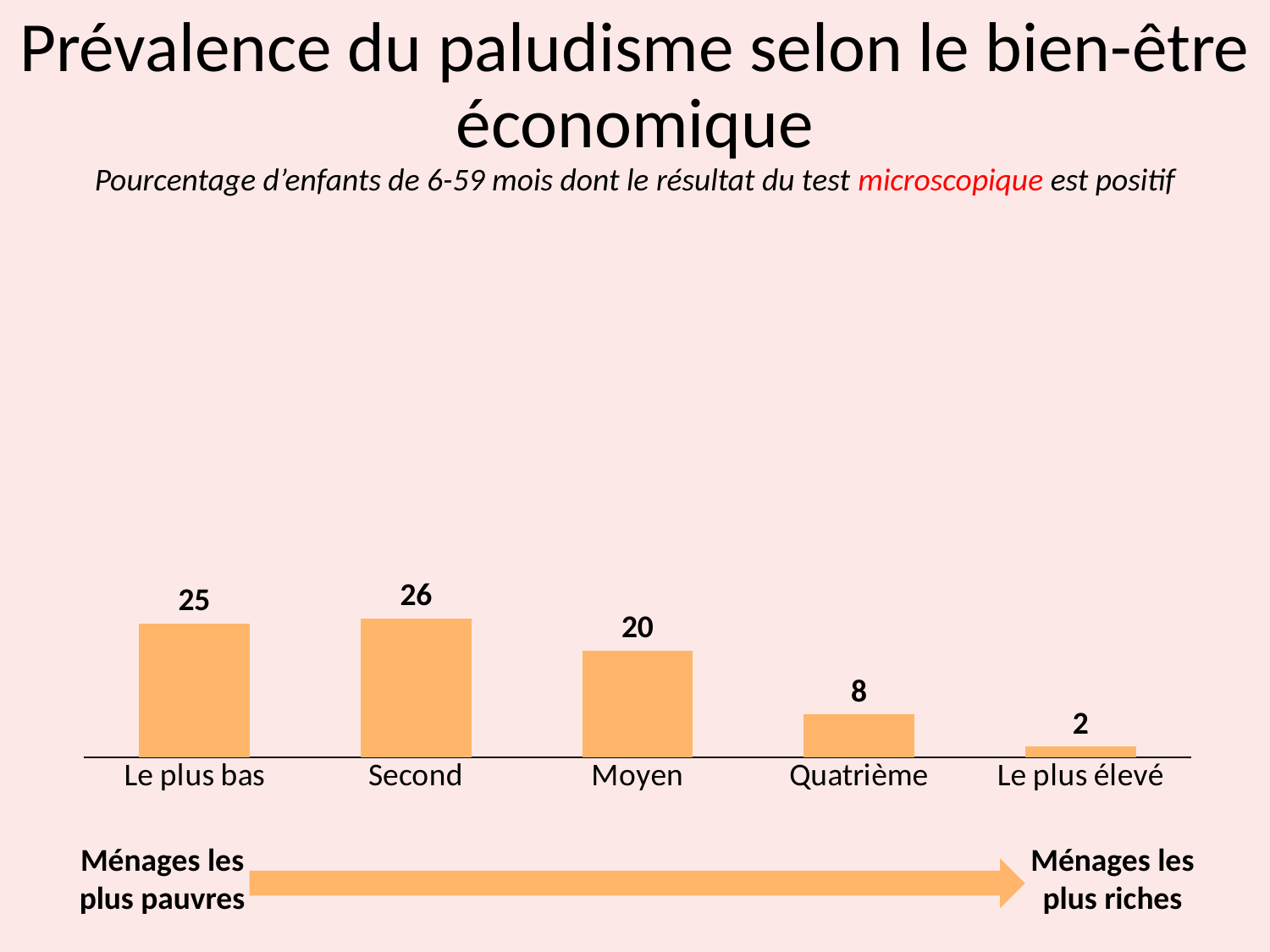

# Prévalence du paludisme selon le bien-être économique
Pourcentage d’enfants de 6-59 mois dont le résultat du test microscopique est positif

### Chart

| Category | Series 1 |
|---|---|
| Le plus bas | 25.0 |
| Second | 26.0 |
| Moyen | 20.0 |
| Quatrième | 8.0 |
| Le plus élevé | 2.0 |
Ménages les plus pauvres
Ménages les plus riches